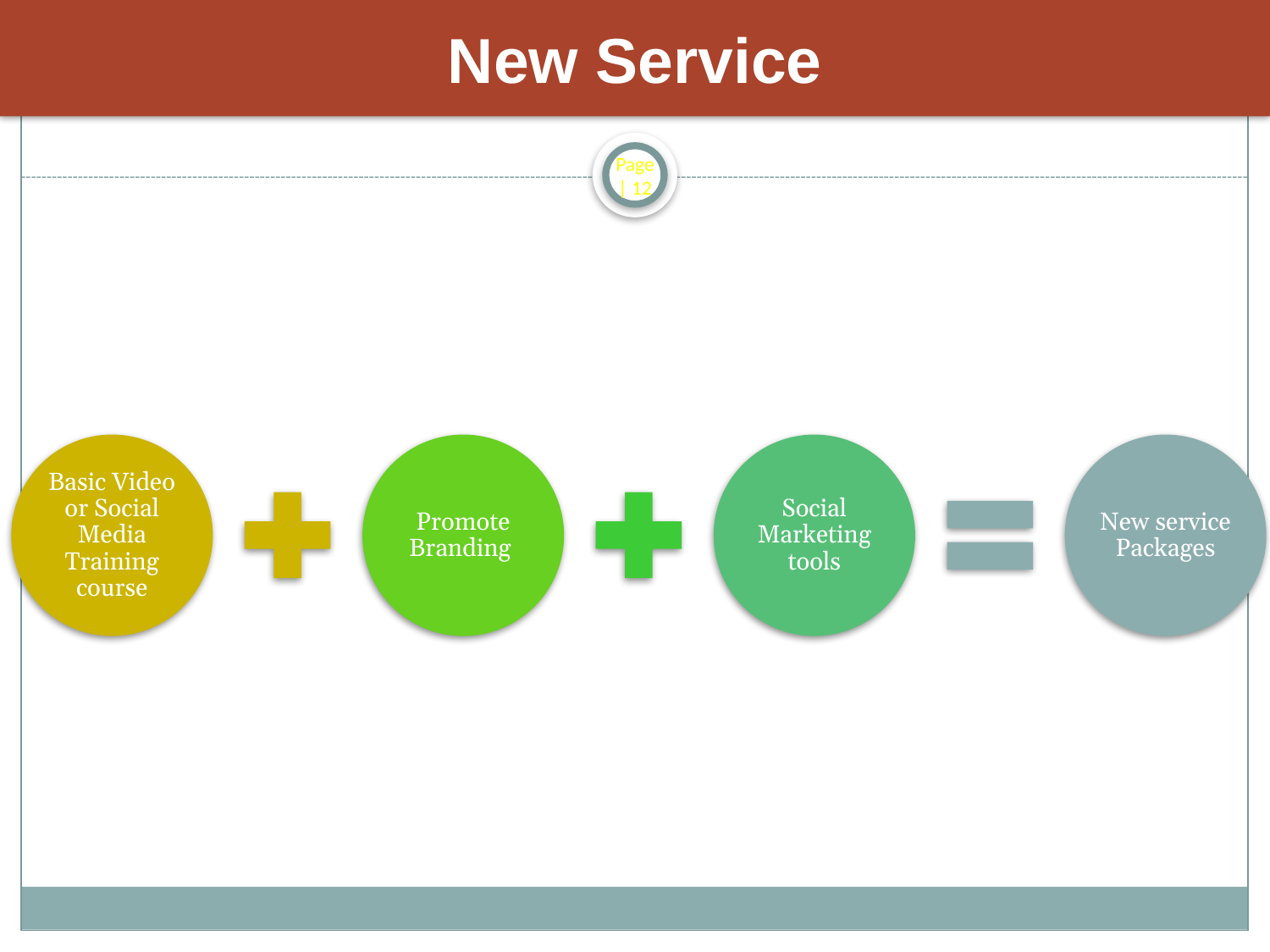

New Service
Basic Video or Social Media Training course

Promote Branding

Social Marketing tools

New service Packages
Page | 12